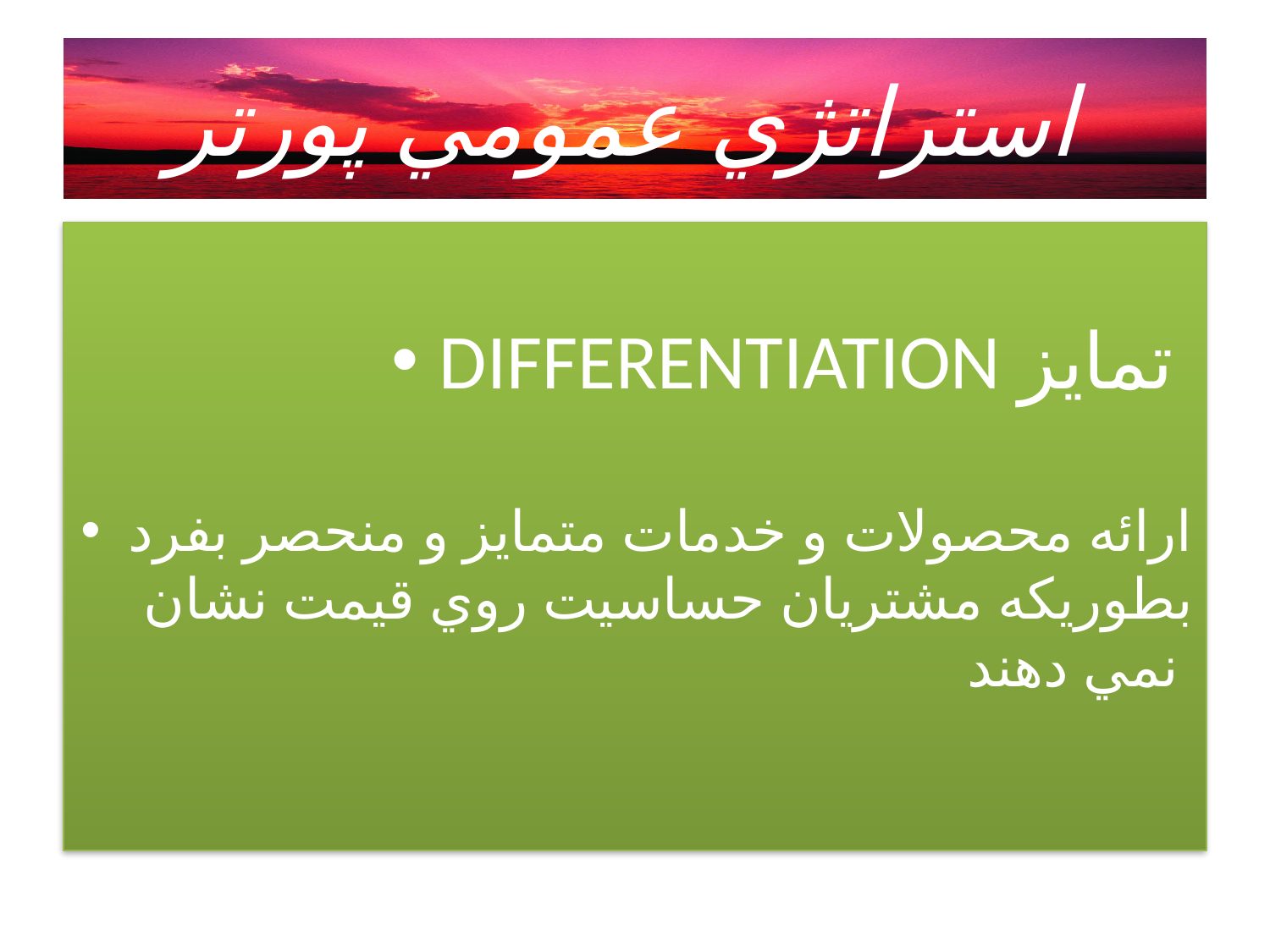

# استراتژي عمومي پورتر

DIFFERENTIATION تمايز

ارائه محصولات و خدمات متمايز و منحصر بفرد بطوريكه مشتريان حساسيت روي قيمت نشان نمي دهند